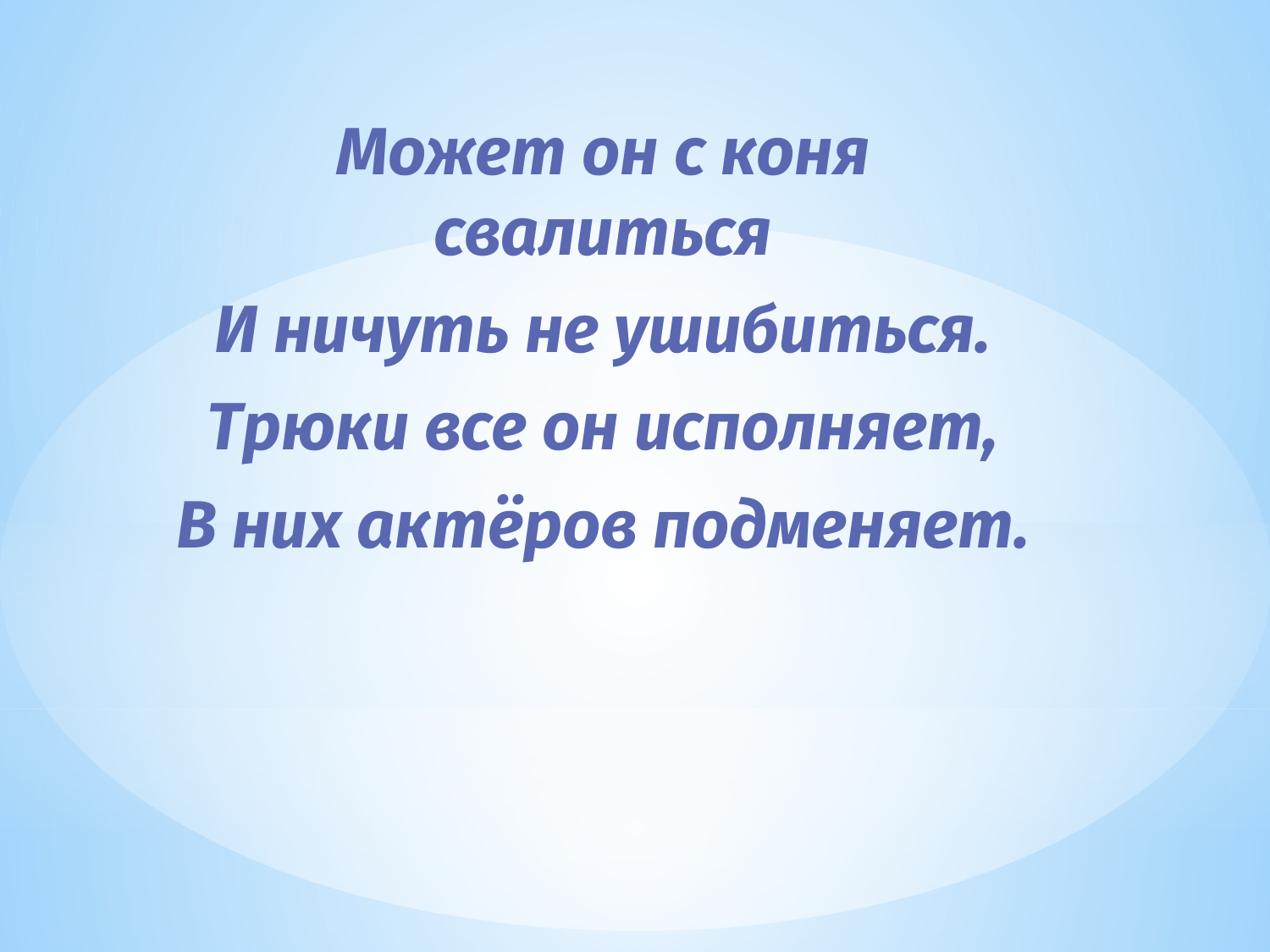

Может он с коня свалиться
И ничуть не ушибиться.
Трюки все он исполняет,
В них актёров подменяет.

#